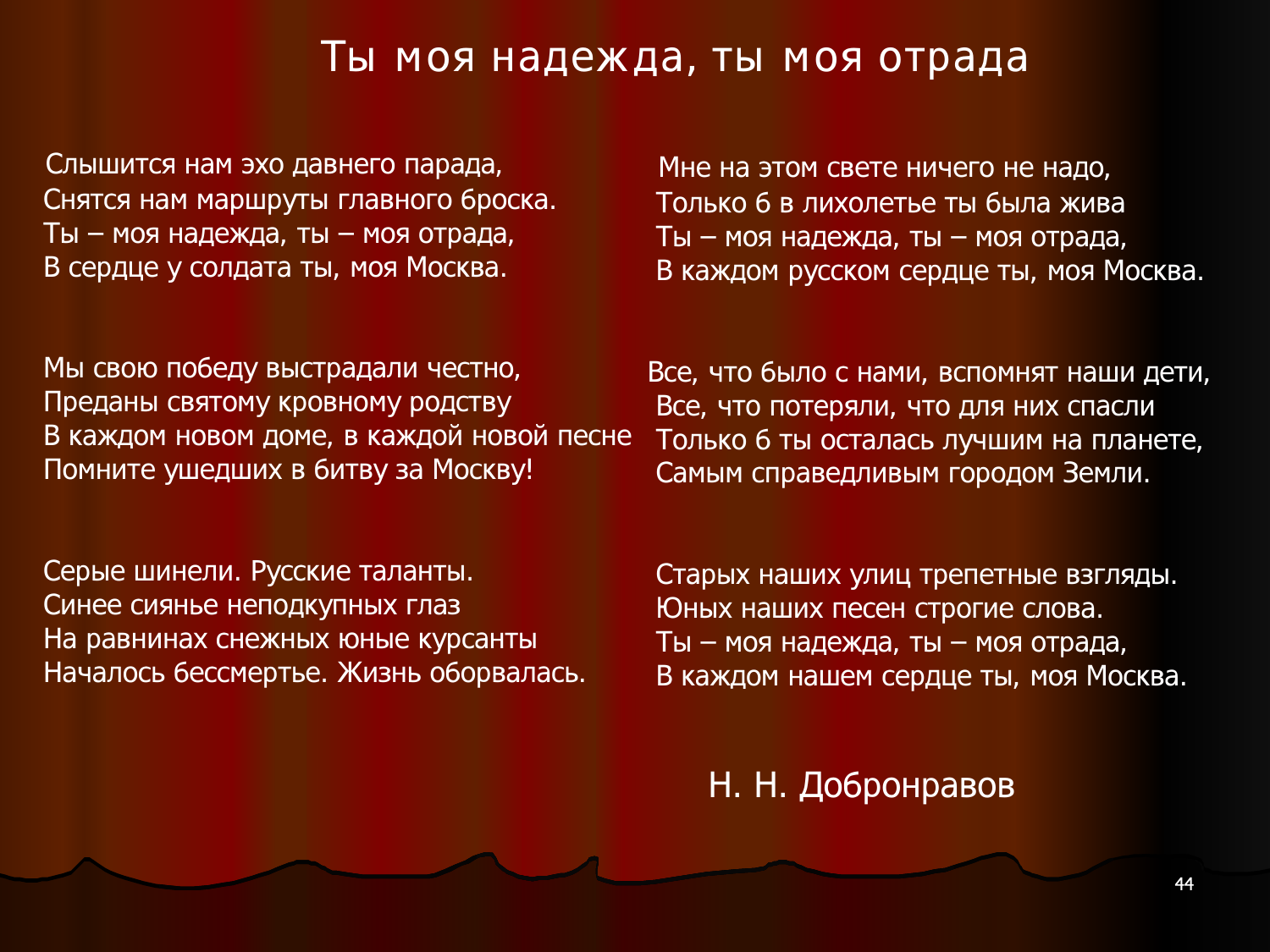

Ты моя надежда, ты моя отрада

 Слышится нам эхо давнего парада,
 Снятся нам маршруты главного броска.
 Ты – моя надежда, ты – моя отрада,
 В сердце у солдата ты, моя Москва.

 Мы свою победу выстрадали честно,
 Преданы святому кровному родству
 В каждом новом доме, в каждой новой песне
 Помните ушедших в битву за Москву!

 Серые шинели. Русские таланты.
 Синее сиянье неподкупных глаз
 На равнинах снежных юные курсанты
 Началось бессмертье. Жизнь оборвалась.
 Мне на этом свете ничего не надо,
 Только б в лихолетье ты была жива
 Ты – моя надежда, ты – моя отрада,
 В каждом русском сердце ты, моя Москва.

Все, что было с нами, вспомнят наши дети,
 Все, что потеряли, что для них спасли
 Только б ты осталась лучшим на планете,
 Самым справедливым городом Земли.

 Старых наших улиц трепетные взгляды.
 Юных наших песен строгие слова.
 Ты – моя надежда, ты – моя отрада,
 В каждом нашем сердце ты, моя Москва.

Н. Н. Добронравов
44